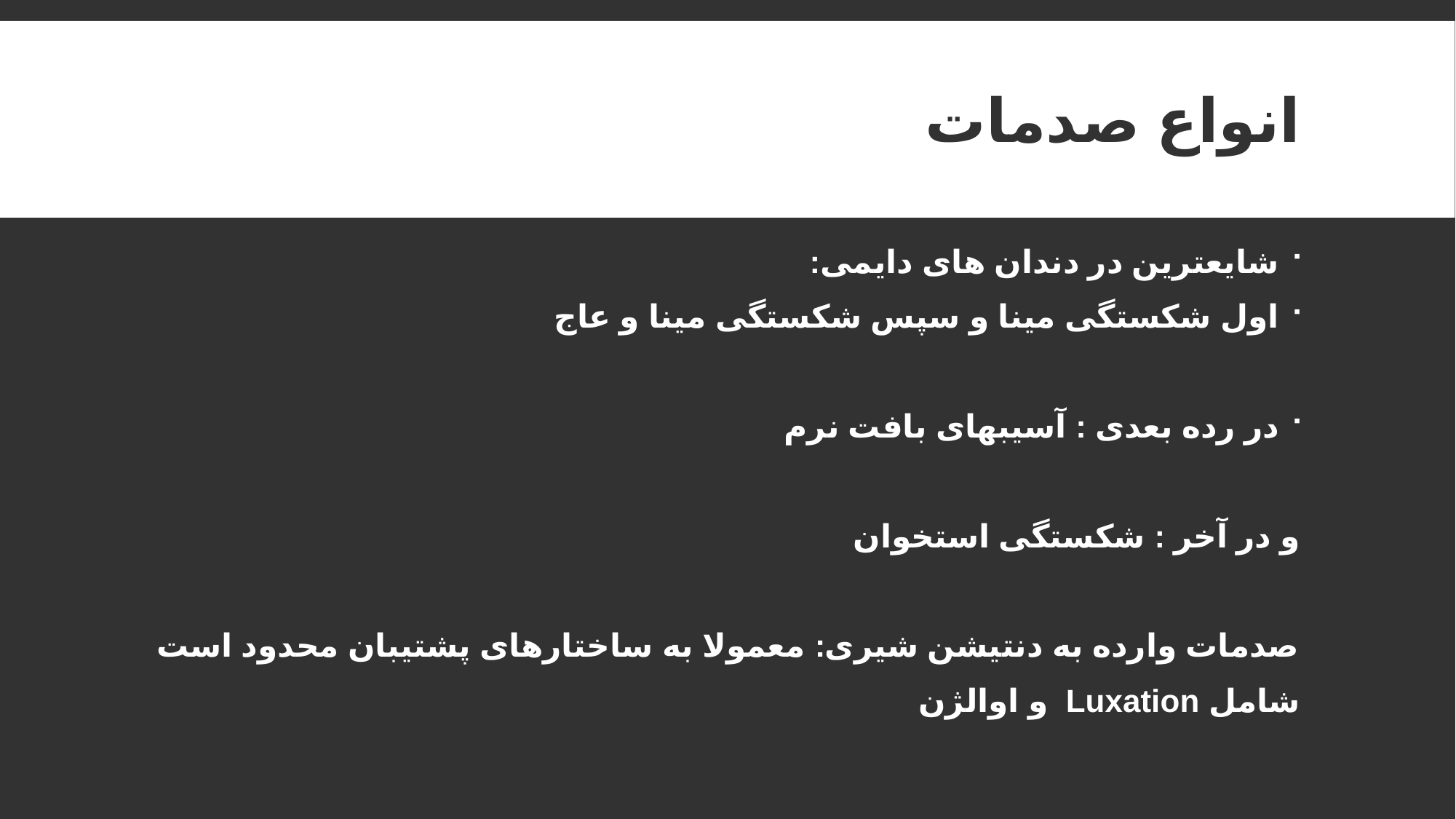

# انواع صدمات
شایعترین در دندان های دایمی:
اول شکستگی مینا و سپس شکستگی مینا و عاج

در رده بعدی : آسیبهای بافت نرم

و در آخر : شکستگی استخوان

صدمات وارده به دنتیشن شیری: معمولا به ساختارهای پشتیبان محدود است
شامل Luxation  و اوالژن